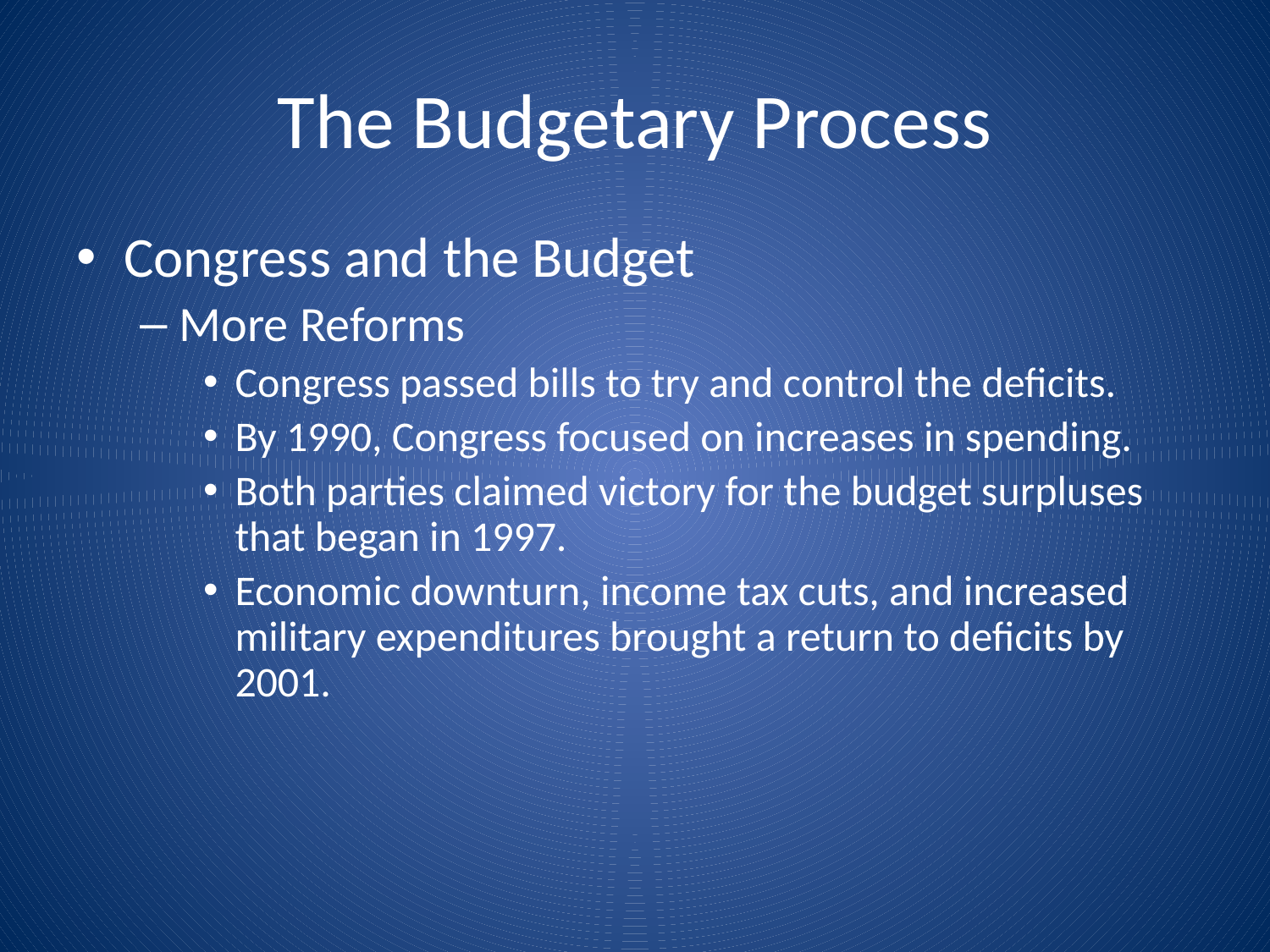

# The Budgetary Process
Congress and the Budget
More Reforms
Congress passed bills to try and control the deficits.
By 1990, Congress focused on increases in spending.
Both parties claimed victory for the budget surpluses that began in 1997.
Economic downturn, income tax cuts, and increased military expenditures brought a return to deficits by 2001.